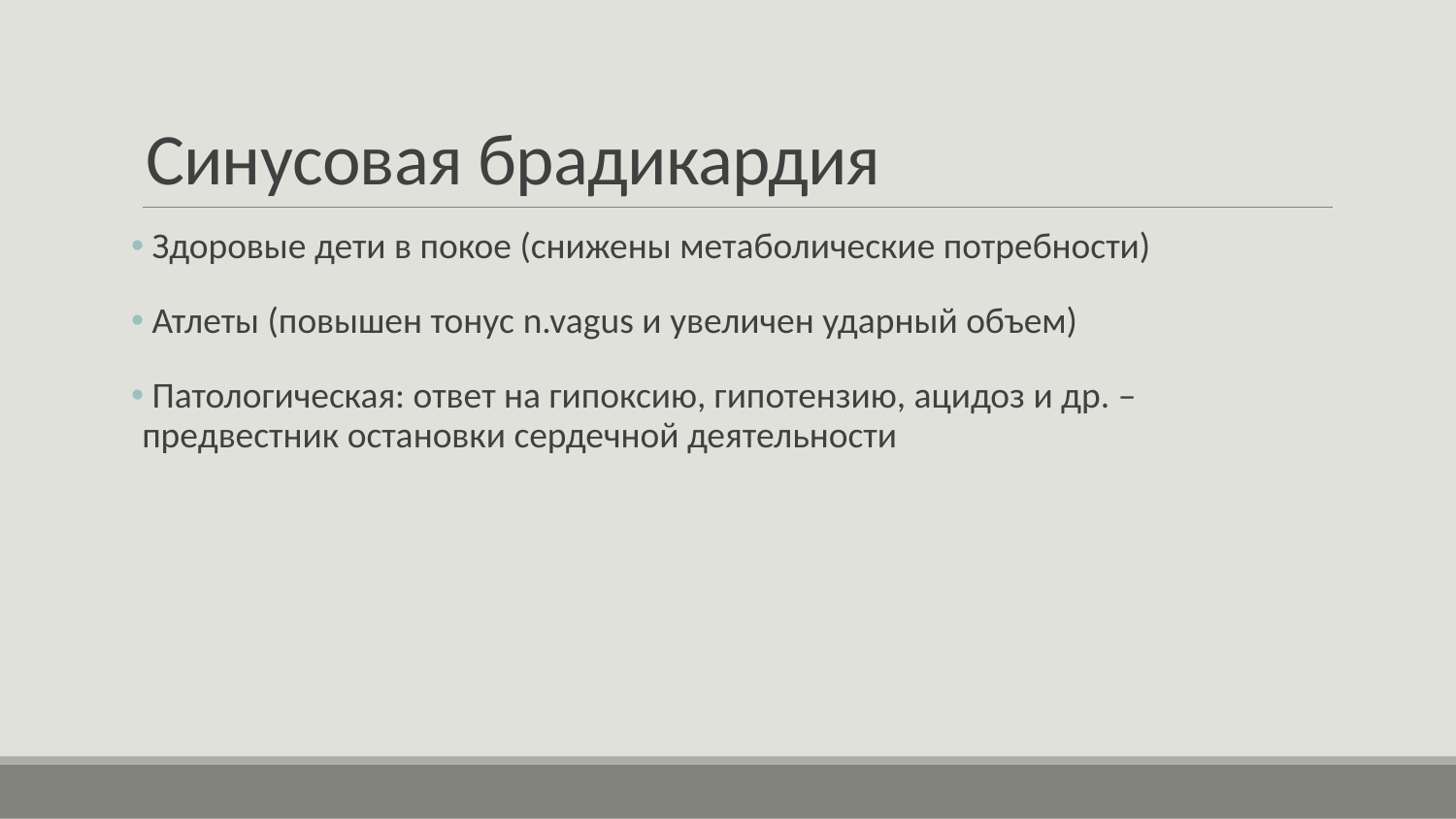

# Синусовая брадикардия
 Здоровые дети в покое (снижены метаболические потребности)
 Атлеты (повышен тонус n.vagus и увеличен ударный объем)
 Патологическая: ответ на гипоксию, гипотензию, ацидоз и др. – предвестник остановки сердечной деятельности